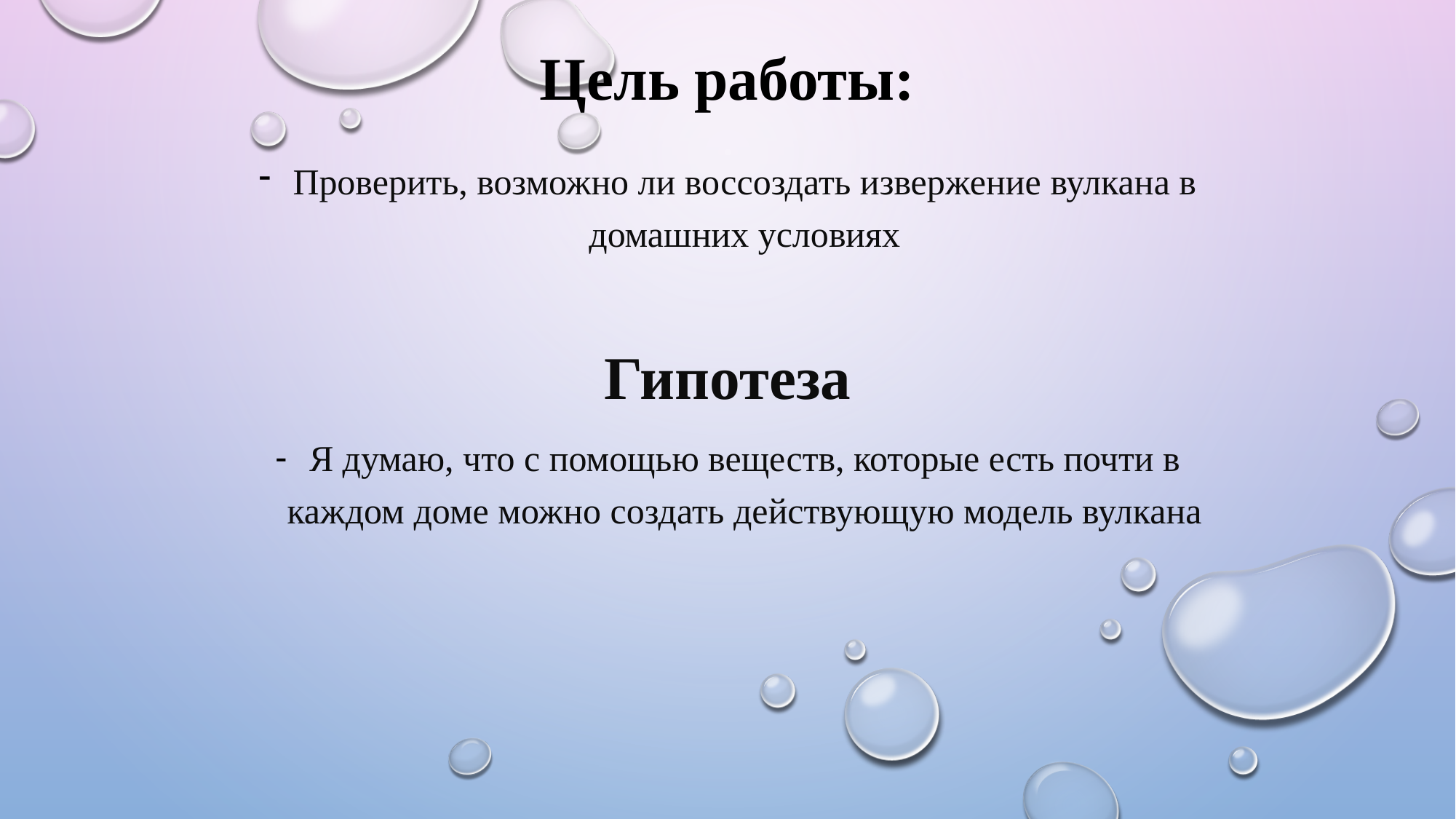

# Цель работы:
Проверить, возможно ли воссоздать извержение вулкана в домашних условиях

Гипотеза
Я думаю, что с помощью веществ, которые есть почти в каждом доме можно создать действующую модель вулкана